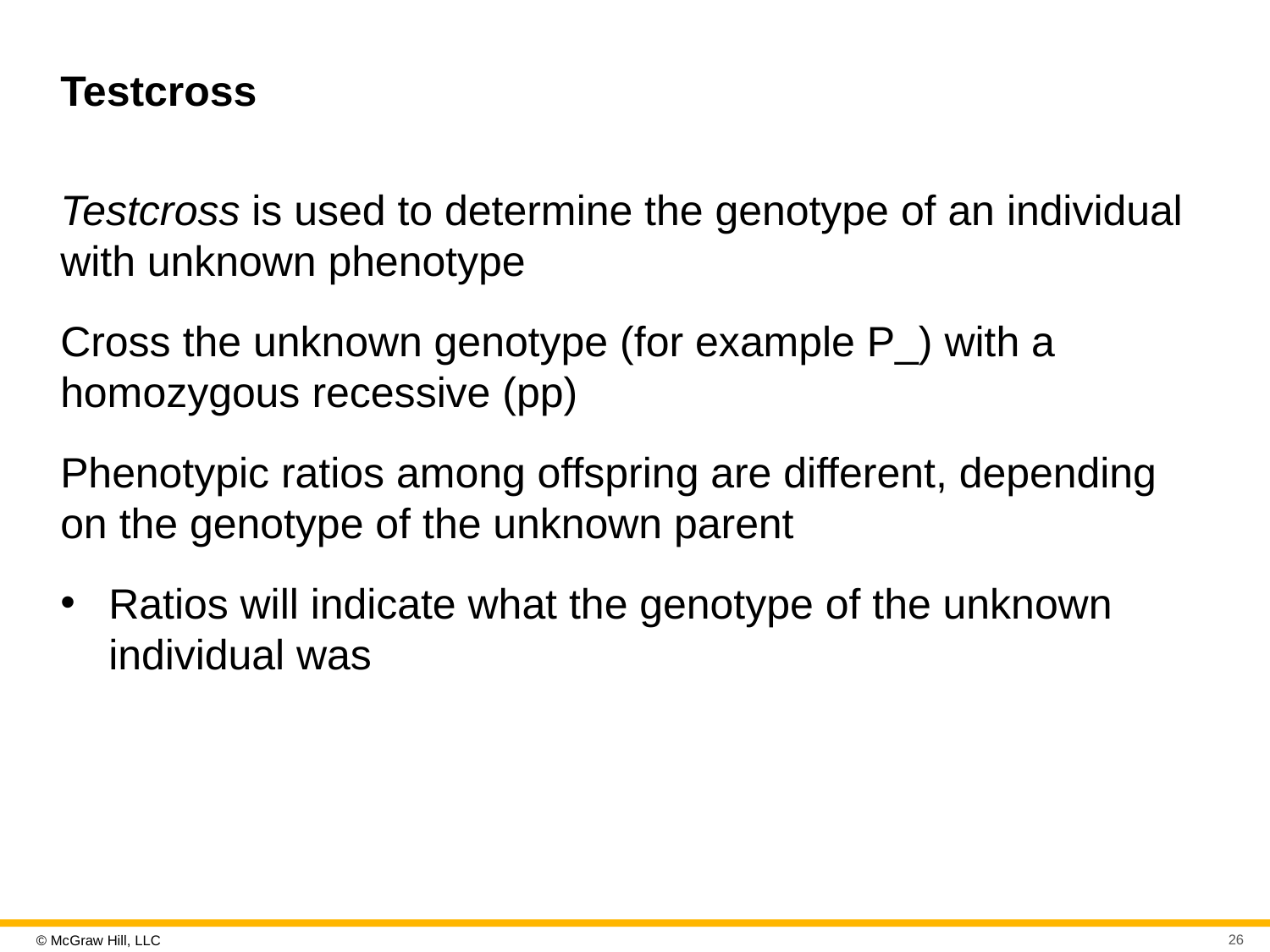

# Testcross
Testcross is used to determine the genotype of an individual with unknown phenotype
Cross the unknown genotype (for example P_) with a homozygous recessive (pp)
Phenotypic ratios among offspring are different, depending on the genotype of the unknown parent
Ratios will indicate what the genotype of the unknown individual was
26